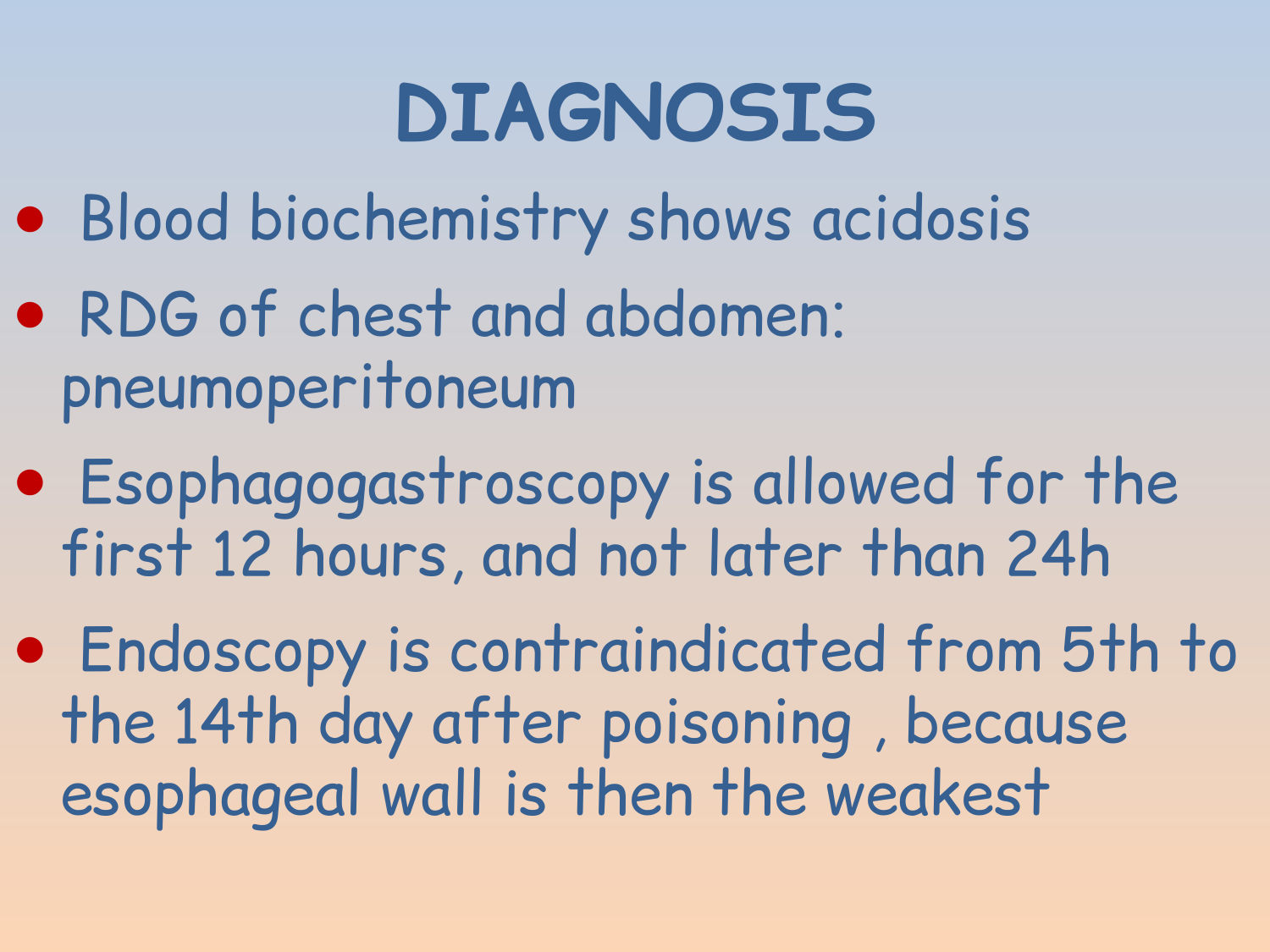

DIAGNOSIS
 Blood biochemistry shows acidosis
 RDG of chest and abdomen: pneumoperitoneum
 Esophagogastroscopy is allowed for the first 12 hours, and not later than 24h
 Endoscopy is contraindicated from 5th to the 14th day after poisoning , because esophageal wall is then the weakest

#